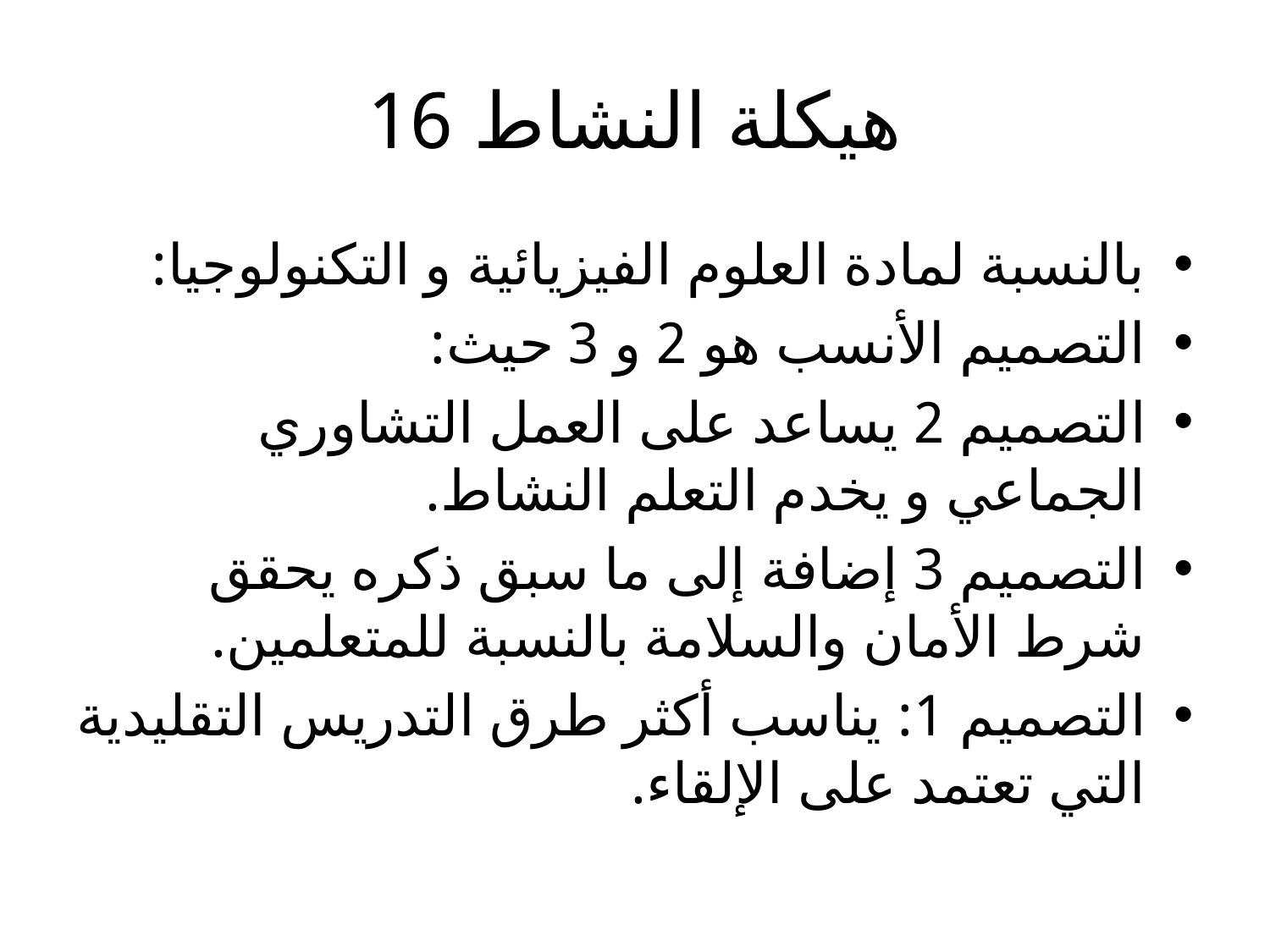

# هيكلة النشاط 16
بالنسبة لمادة العلوم الفيزيائية و التكنولوجيا:
التصميم الأنسب هو 2 و 3 حيث:
التصميم 2 يساعد على العمل التشاوري الجماعي و يخدم التعلم النشاط.
التصميم 3 إضافة إلى ما سبق ذكره يحقق شرط الأمان والسلامة بالنسبة للمتعلمين.
التصميم 1: يناسب أكثر طرق التدريس التقليدية التي تعتمد على الإلقاء.